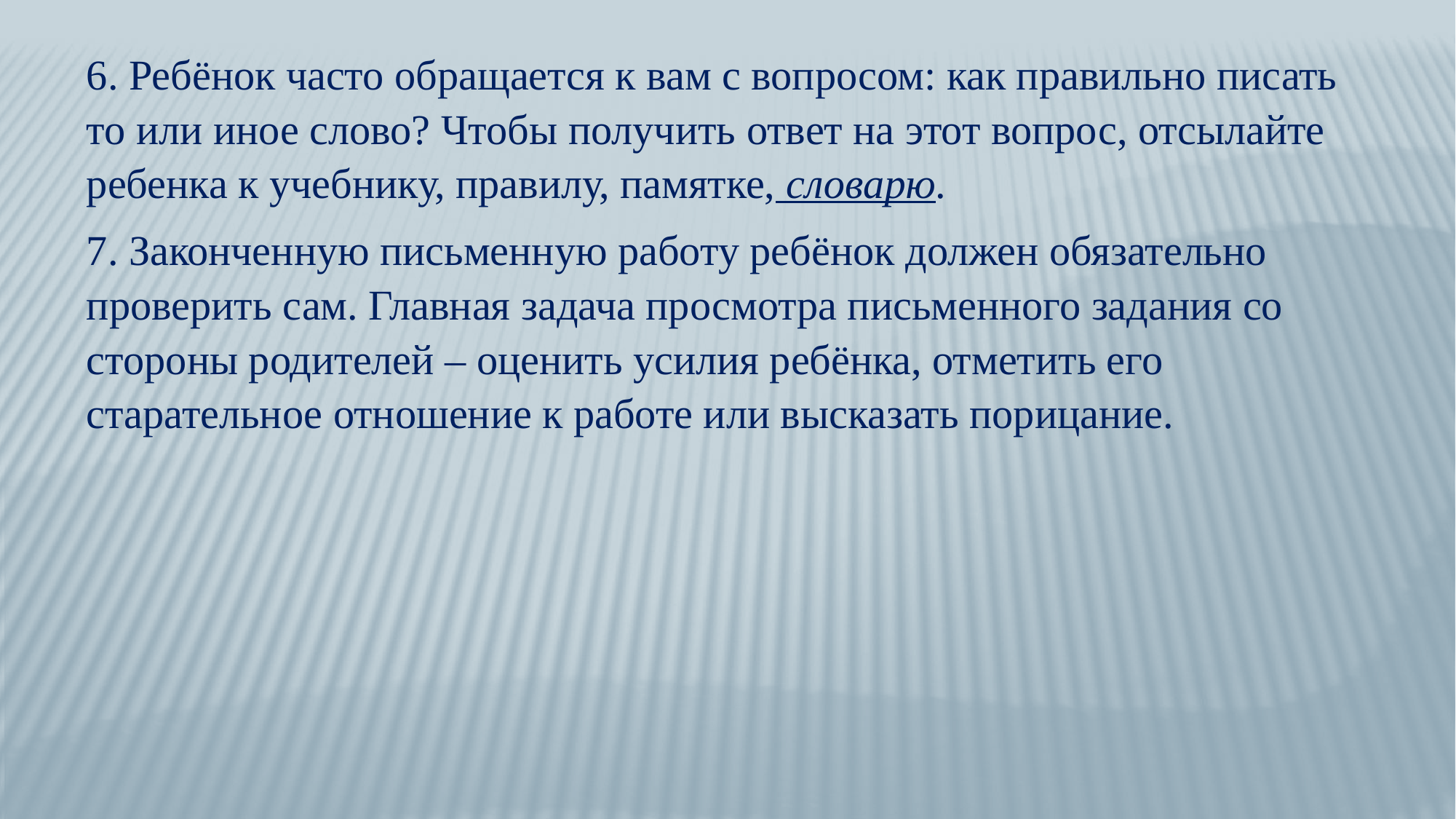

6. Ребёнок часто обращается к вам с вопросом: как правильно писать то или иное слово? Чтобы получить ответ на этот вопрос, отсылайте ребенка к учебнику, правилу, памятке, словарю.
7. Законченную письменную работу ребёнок должен обязательно проверить сам. Главная задача просмотра письменного задания со стороны родителей – оценить усилия ребёнка, отметить его старательное отношение к работе или высказать порицание.